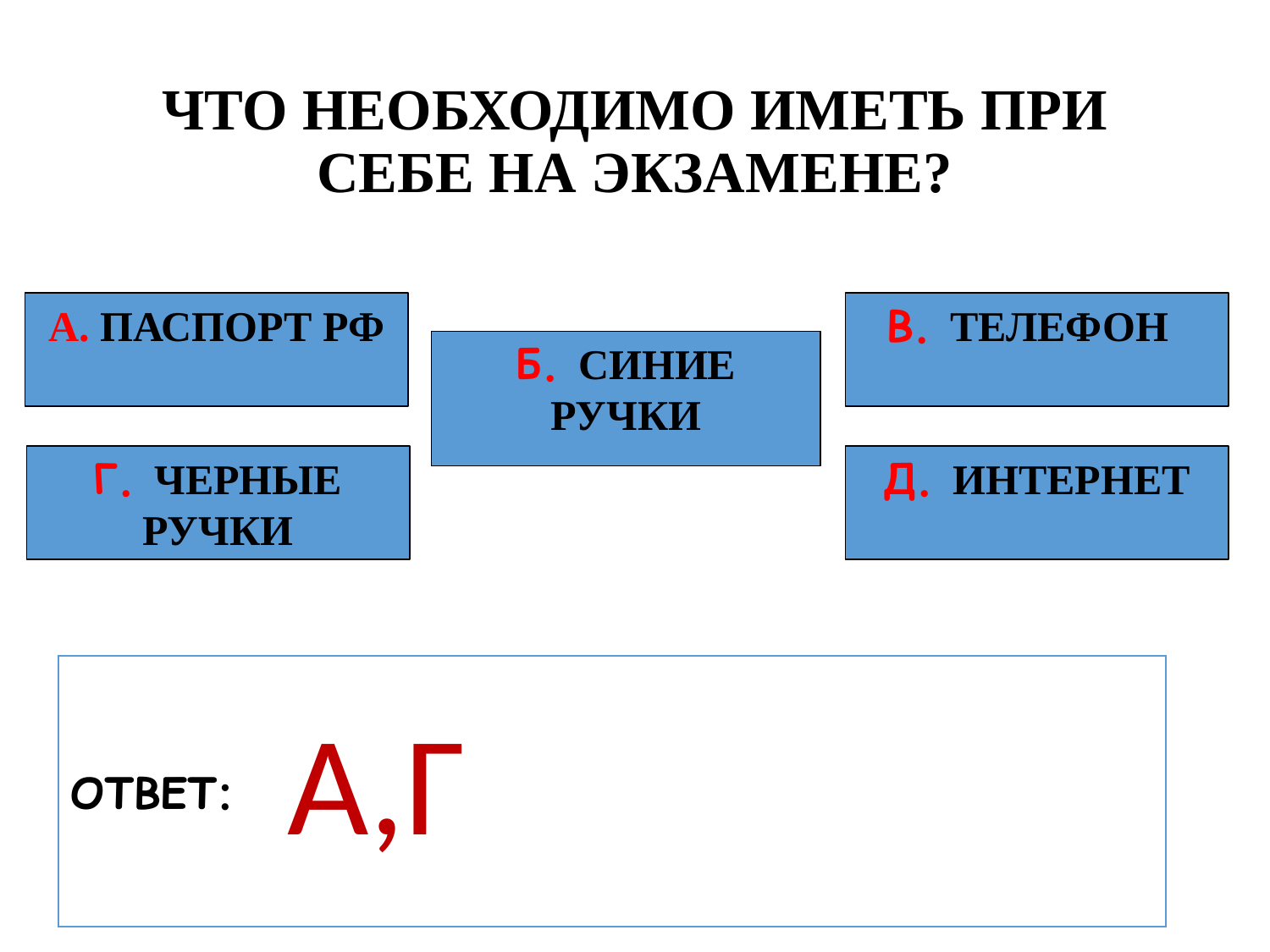

# ЧТО НЕОБХОДИМО ИМЕТЬ ПРИ СЕБЕ НА ЭКЗАМЕНЕ?
А. ПАСПОРТ РФ
В. ТЕЛЕФОН
Б. СИНИЕ РУЧКИ
Г. ЧЕРНЫЕ РУЧКИ
Д. ИНТЕРНЕТ
ОТВЕТ:
А,Г